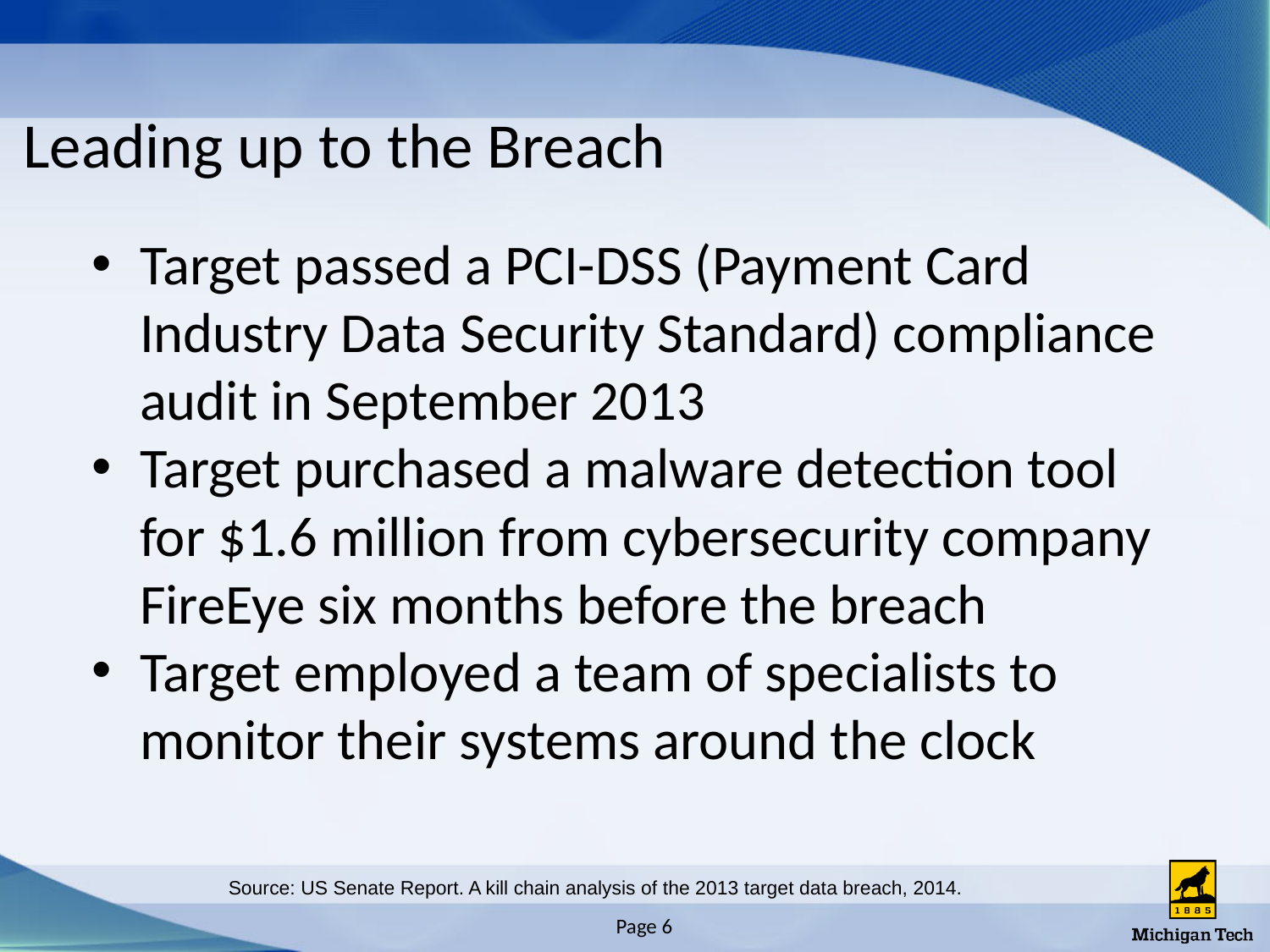

# Leading up to the Breach
Target passed a PCI-DSS (Payment Card Industry Data Security Standard) compliance audit in September 2013
Target purchased a malware detection tool for $1.6 million from cybersecurity company FireEye six months before the breach
Target employed a team of specialists to monitor their systems around the clock
Source: US Senate Report. A kill chain analysis of the 2013 target data breach, 2014.